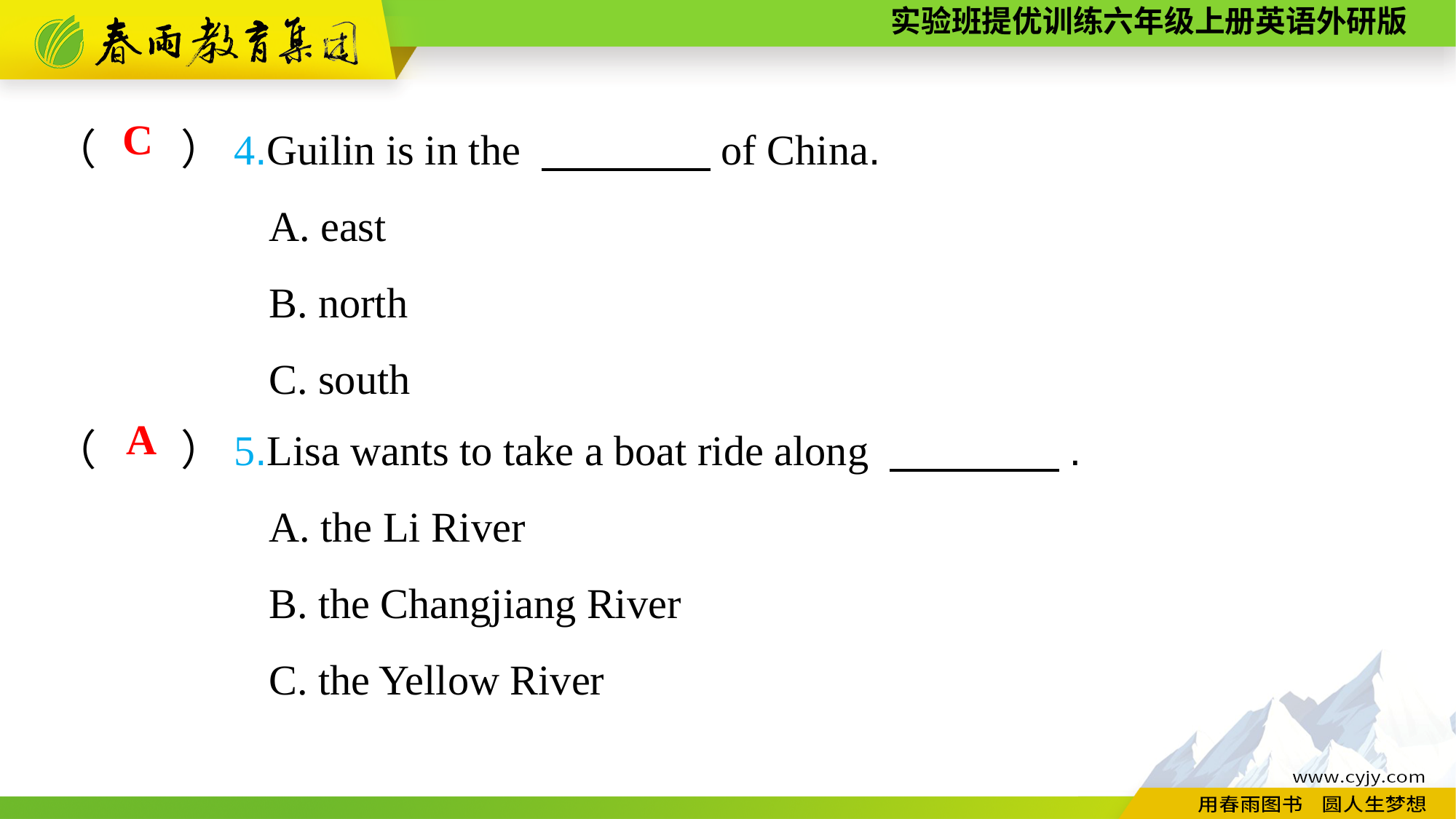

（　　）4.Guilin is in the 　　　　of China.
A. east
B. north
C. south
C
（　　）5.Lisa wants to take a boat ride along 　　　　.
A. the Li River
B. the Changjiang River
C. the Yellow River
A